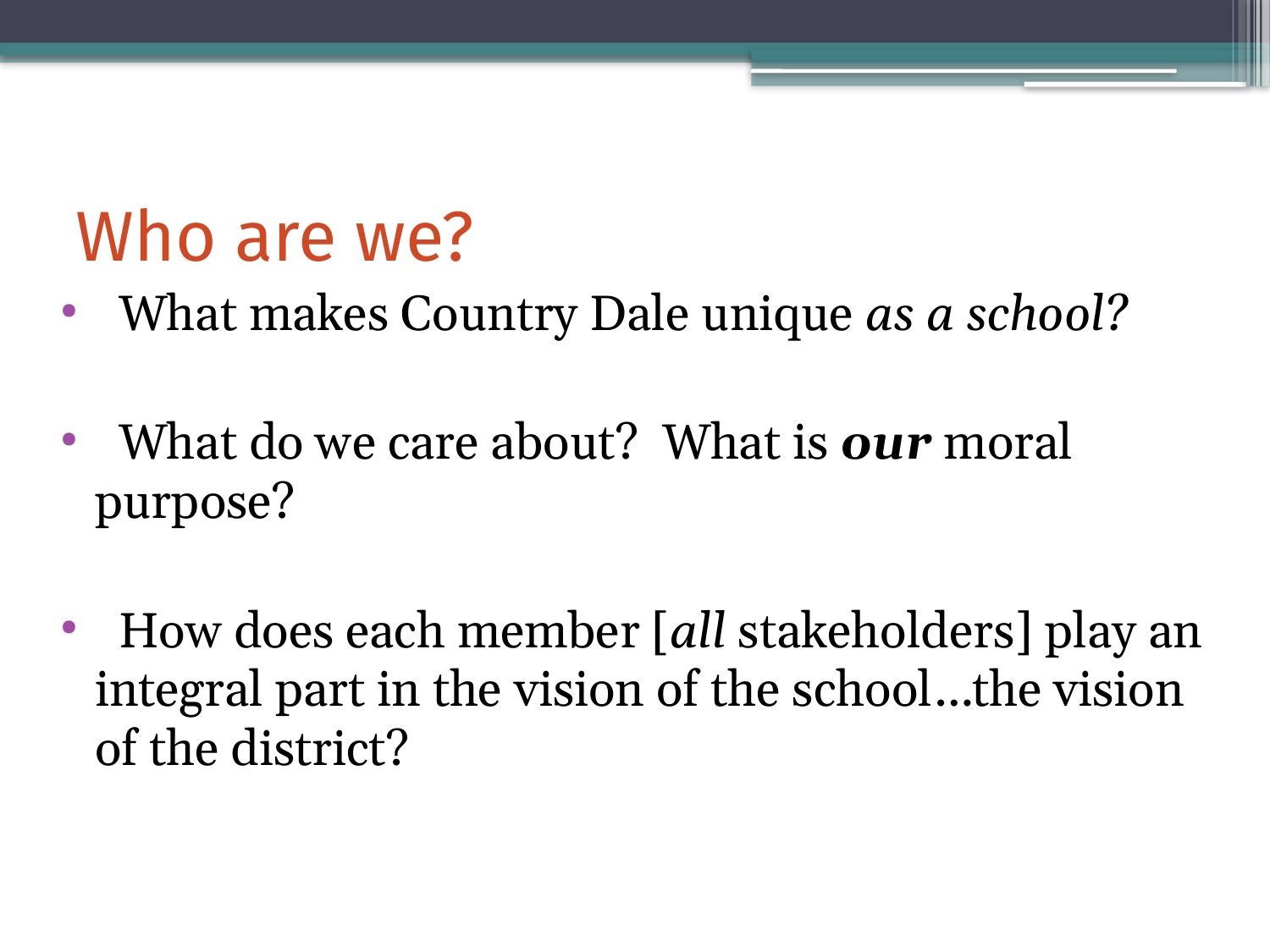

# Who are we?
  What makes Country Dale unique as a school?

  What do we care about?  What is our moral purpose?

  How does each member [all stakeholders] play an integral part in the vision of the school…the vision of the district?